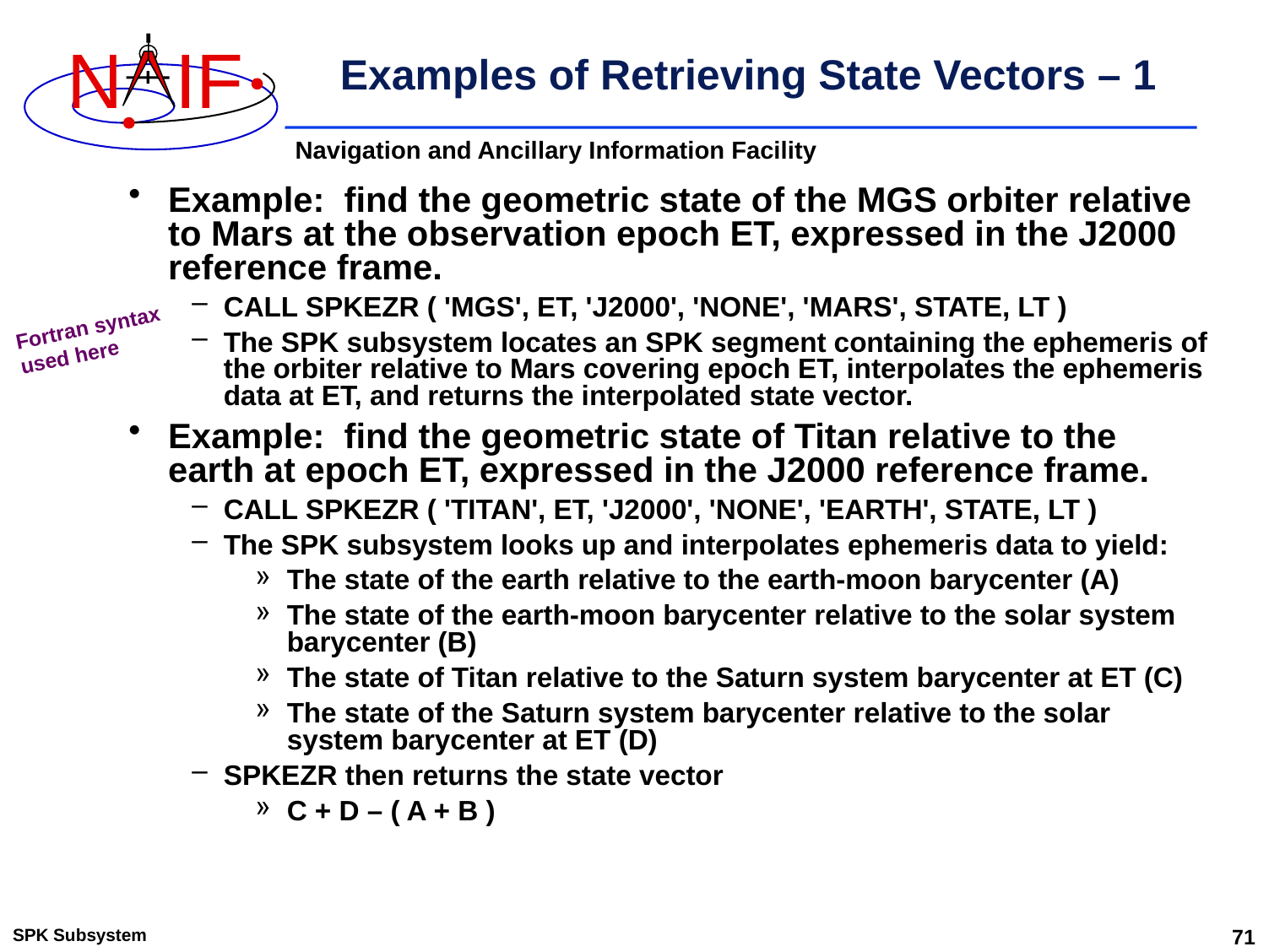

# Examples of Retrieving State Vectors – 1
Example:  find the geometric state of the MGS orbiter relative to Mars at the observation epoch ET, expressed in the J2000 reference frame.
CALL SPKEZR ( 'MGS', ET, 'J2000', 'NONE', 'MARS', STATE, LT )
The SPK subsystem locates an SPK segment containing the ephemeris of the orbiter relative to Mars covering epoch ET, interpolates the ephemeris data at ET, and returns the interpolated state vector.
Example:  find the geometric state of Titan relative to the earth at epoch ET, expressed in the J2000 reference frame.
CALL SPKEZR ( 'TITAN', ET, 'J2000', 'NONE', 'EARTH', STATE, LT )
The SPK subsystem looks up and interpolates ephemeris data to yield:
The state of the earth relative to the earth-moon barycenter (A)
The state of the earth-moon barycenter relative to the solar system barycenter (B)
The state of Titan relative to the Saturn system barycenter at ET (C)
The state of the Saturn system barycenter relative to the solar system barycenter at ET (D)
SPKEZR then returns the state vector
C + D – ( A + B )

Fortran syntax used here
SPK Subsystem
71